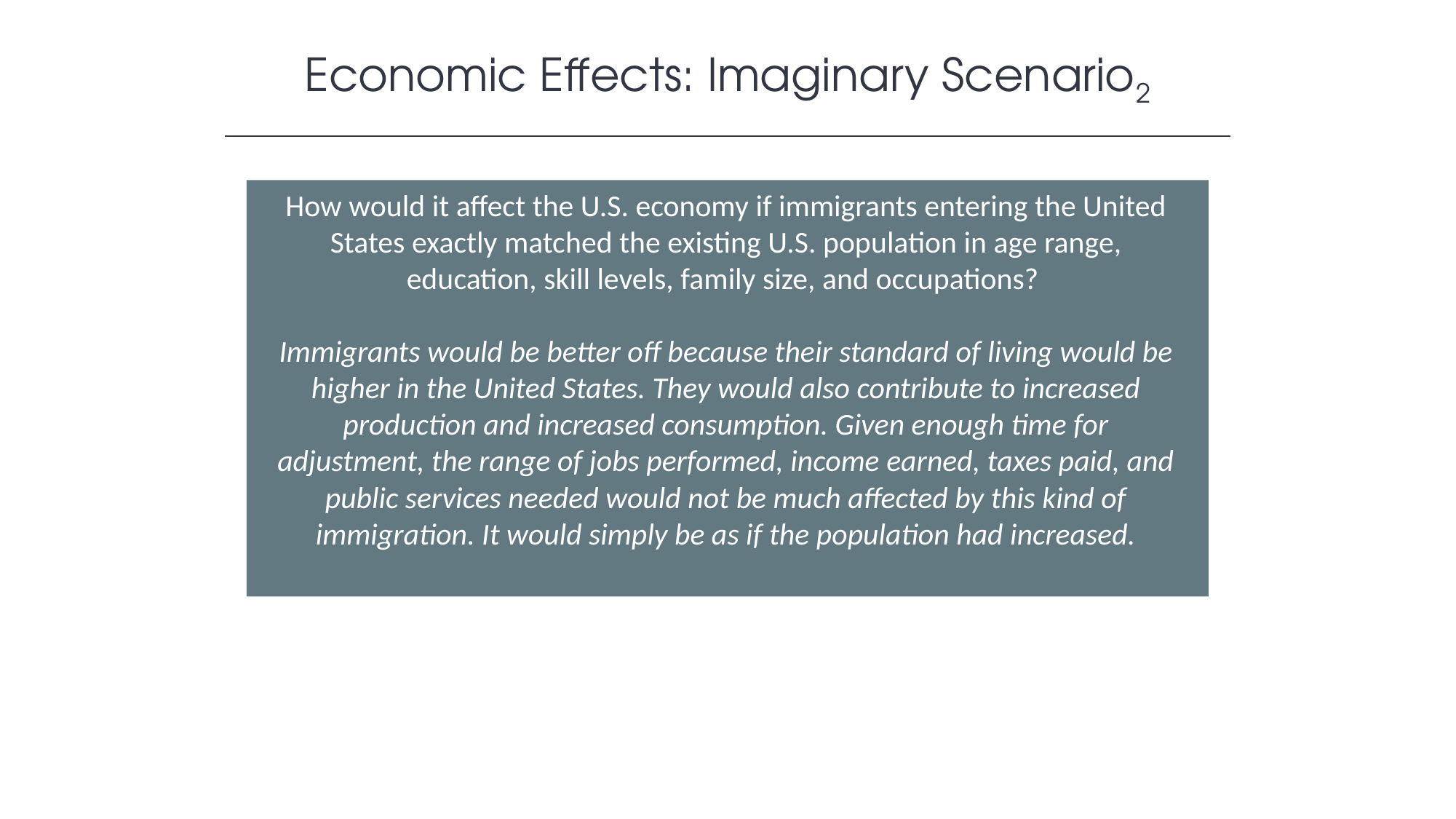

Economic Effects: Imaginary Scenario2

How would it affect the U.S. economy if immigrants entering the United States exactly matched the existing U.S. population in age range, education, skill levels, family size, and occupations?

Immigrants would be better off because their standard of living would be higher in the United States. They would also contribute to increased production and increased consumption. Given enough time for adjustment, the range of jobs performed, income earned, taxes paid, and public services needed would not be much affected by this kind of immigration. It would simply be as if the population had increased.